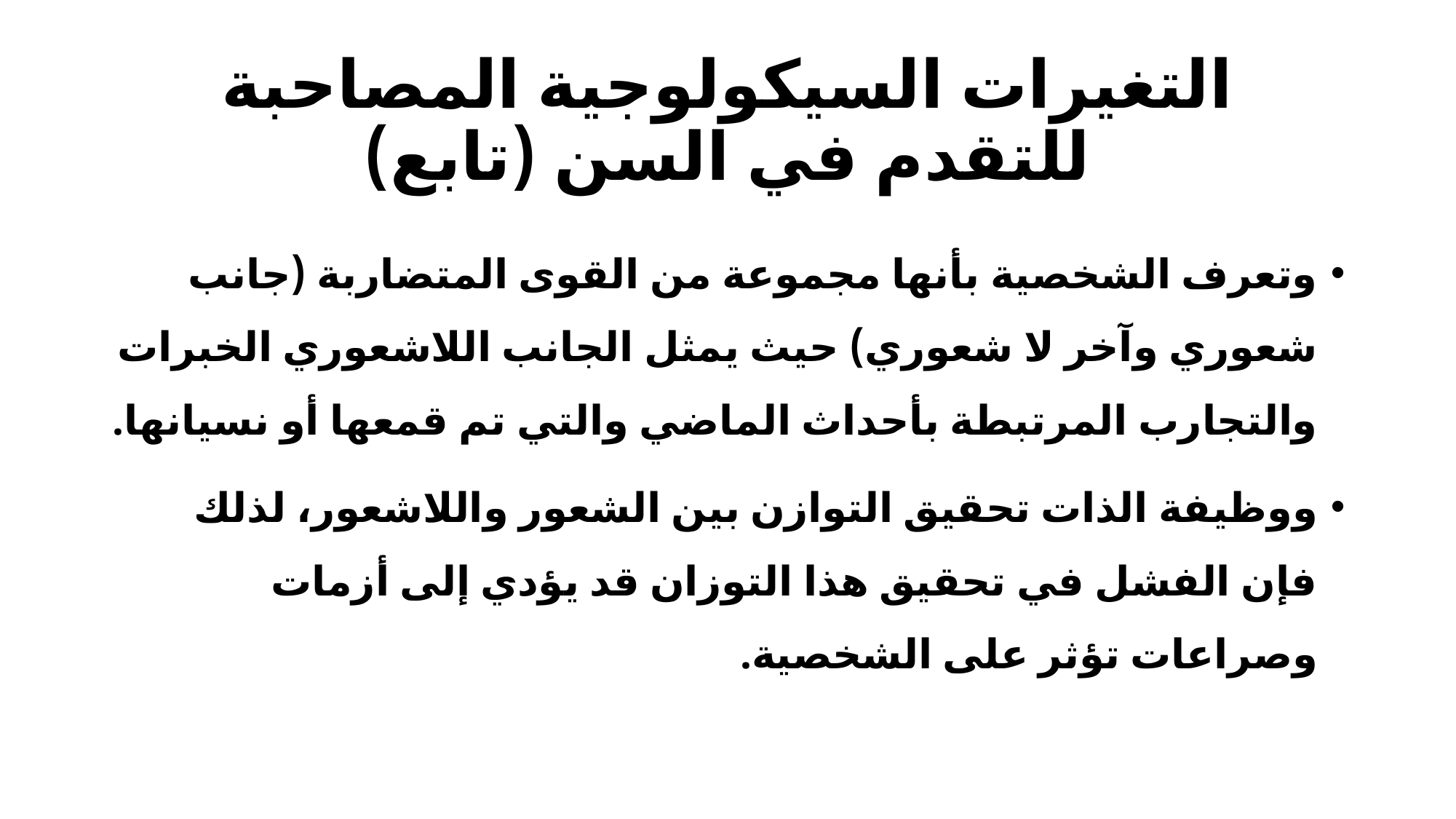

# التغيرات السيكولوجية المصاحبة للتقدم في السن (تابع)
وتعرف الشخصية بأنها مجموعة من القوى المتضاربة (جانب شعوري وآخر لا شعوري) حيث يمثل الجانب اللاشعوري الخبرات والتجارب المرتبطة بأحداث الماضي والتي تم قمعها أو نسيانها.
ووظيفة الذات تحقيق التوازن بين الشعور واللاشعور، لذلك فإن الفشل في تحقيق هذا التوزان قد يؤدي إلى أزمات وصراعات تؤثر على الشخصية.